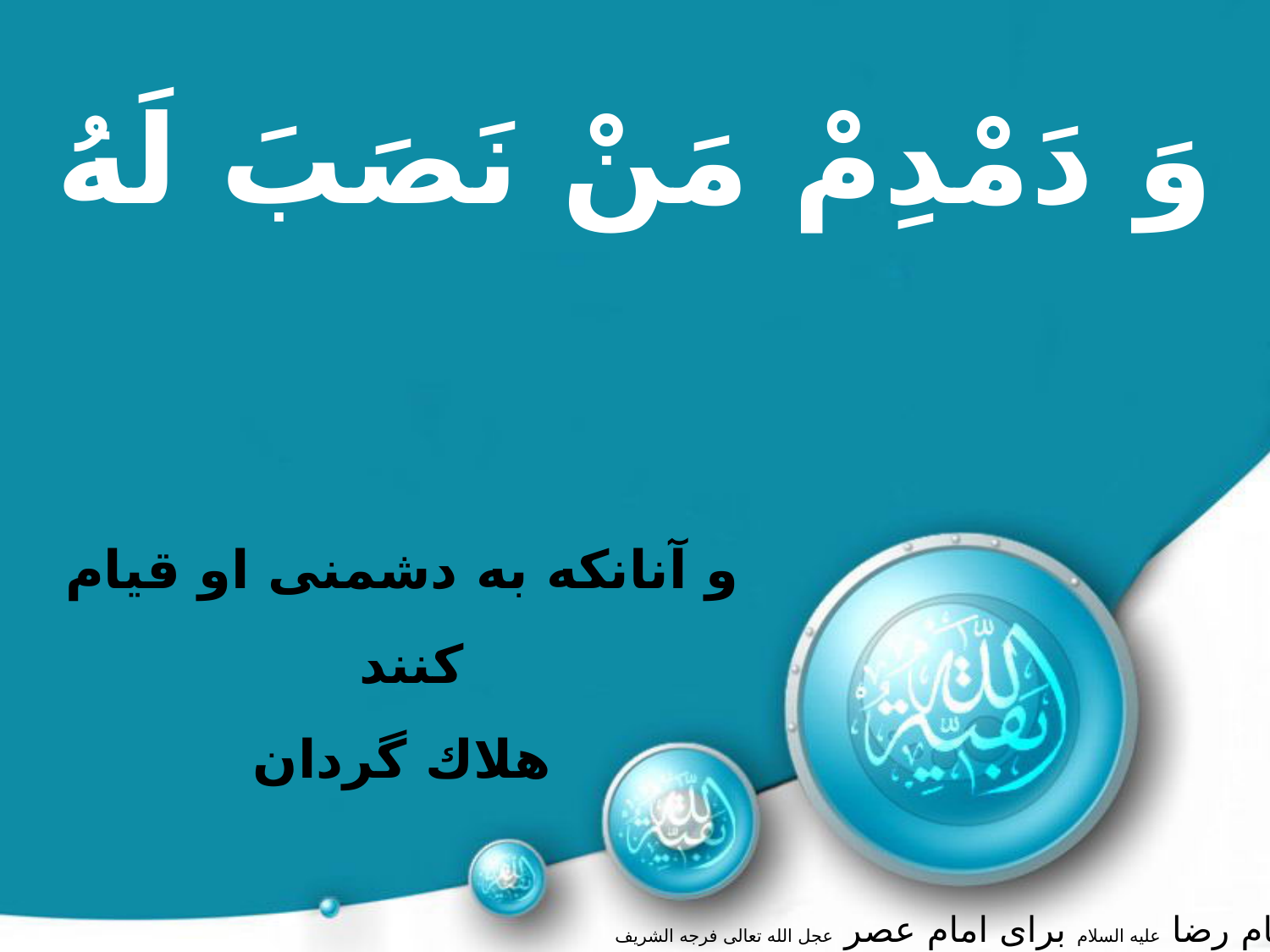

وَ دَمْدِمْ مَنْ نَصَبَ لَهُ
و آنانكه به دشمنى او قيام كنند
هلاك گردان